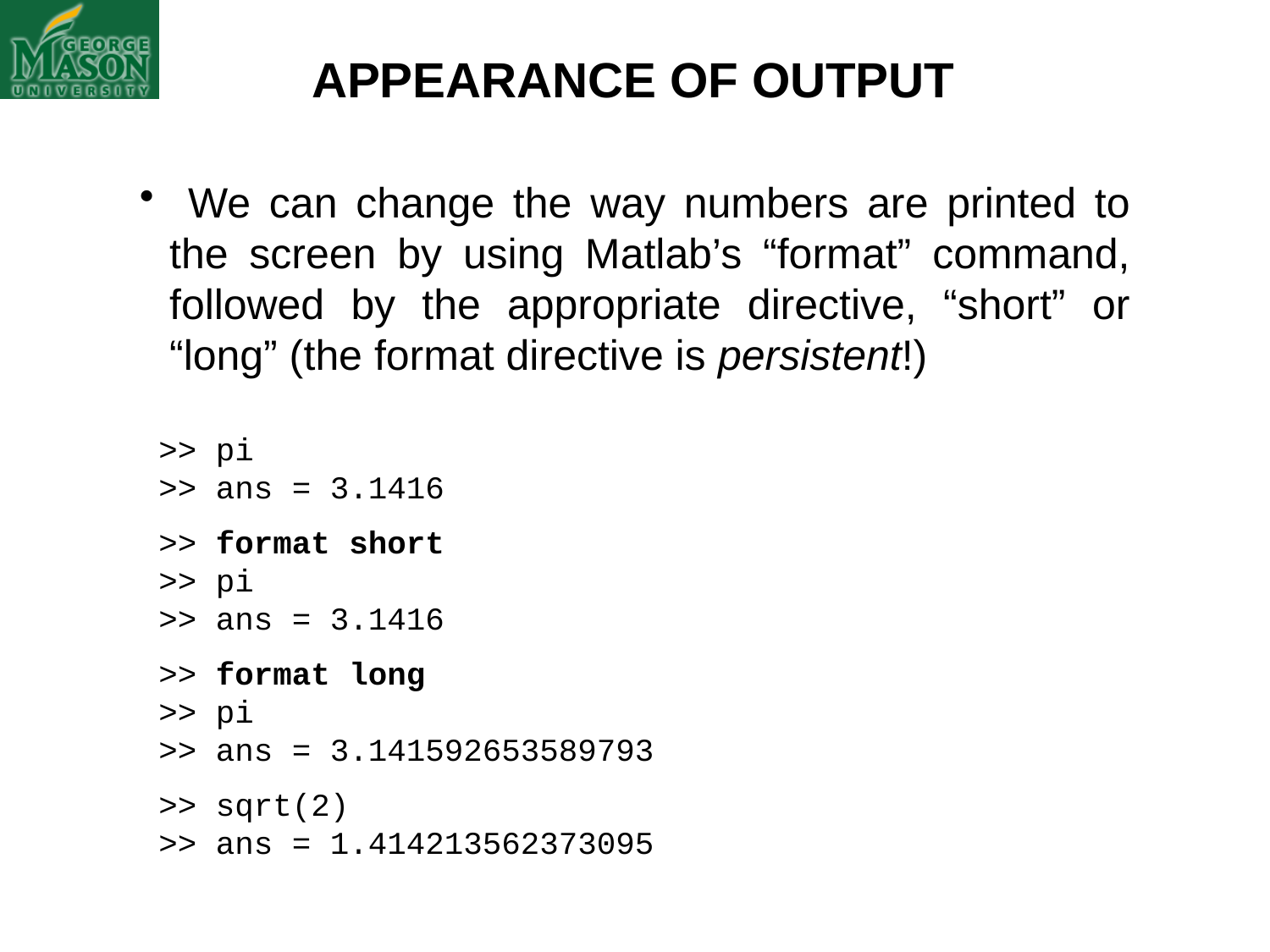

APPEARANCE OF OUTPUT
 We can change the way numbers are printed to the screen by using Matlab’s “format” command, followed by the appropriate directive, “short” or “long” (the format directive is persistent!)

 >> pi
 >> ans = 3.1416

 >> format short
 >> pi
 >> ans = 3.1416

 >> format long
 >> pi
 >> ans = 3.141592653589793

 >> sqrt(2)
 >> ans = 1.414213562373095